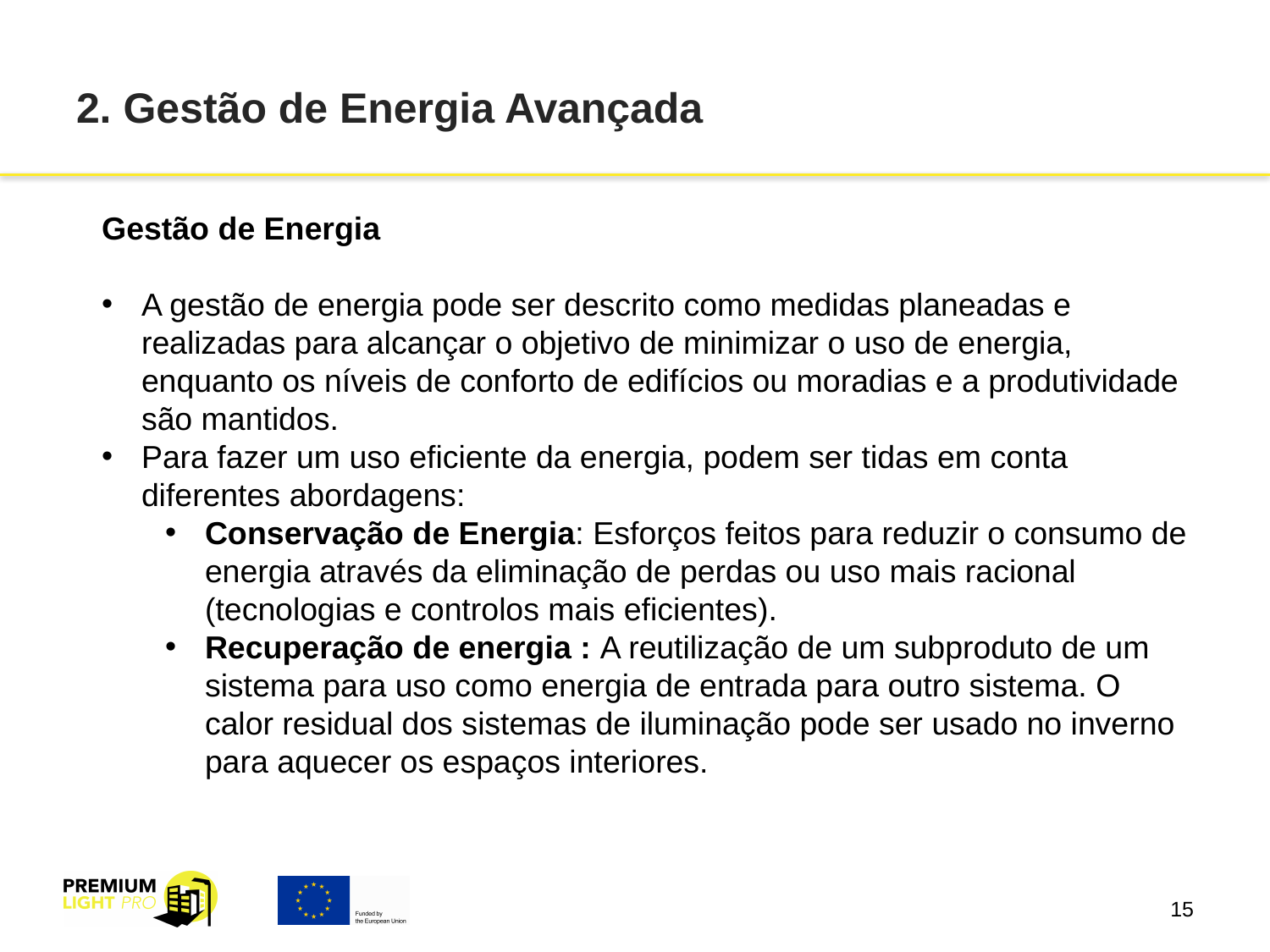

# 2. Gestão de Energia Avançada
Gestão de Energia

A gestão de energia pode ser descrito como medidas planeadas e realizadas para alcançar o objetivo de minimizar o uso de energia, enquanto os níveis de conforto de edifícios ou moradias e a produtividade são mantidos.
Para fazer um uso eficiente da energia, podem ser tidas em conta diferentes abordagens:
Conservação de Energia: Esforços feitos para reduzir o consumo de energia através da eliminação de perdas ou uso mais racional (tecnologias e controlos mais eficientes).
Recuperação de energia : A reutilização de um subproduto de um sistema para uso como energia de entrada para outro sistema. O calor residual dos sistemas de iluminação pode ser usado no inverno para aquecer os espaços interiores.